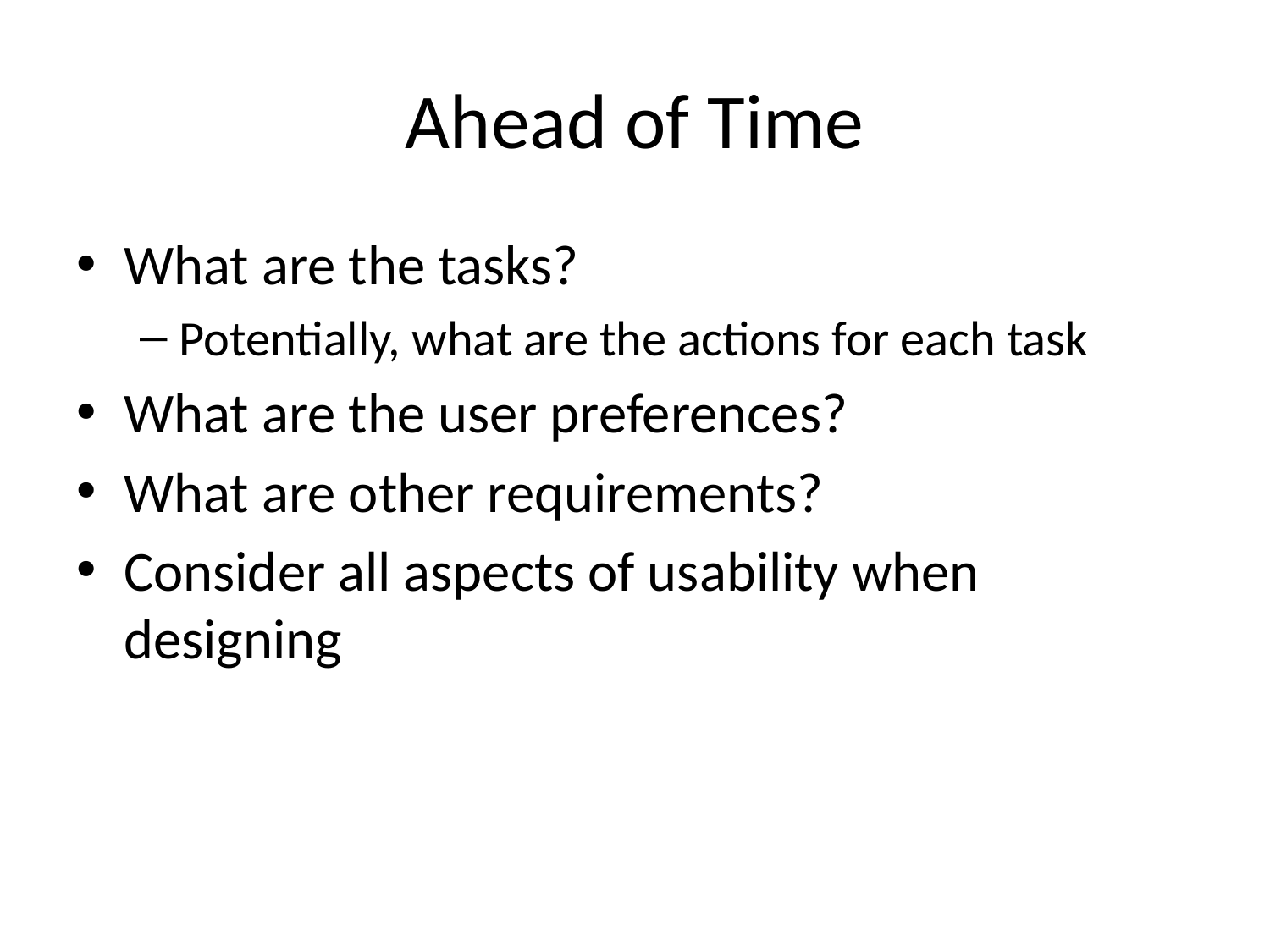

# Ahead of Time
What are the tasks?
Potentially, what are the actions for each task
What are the user preferences?
What are other requirements?
Consider all aspects of usability when designing